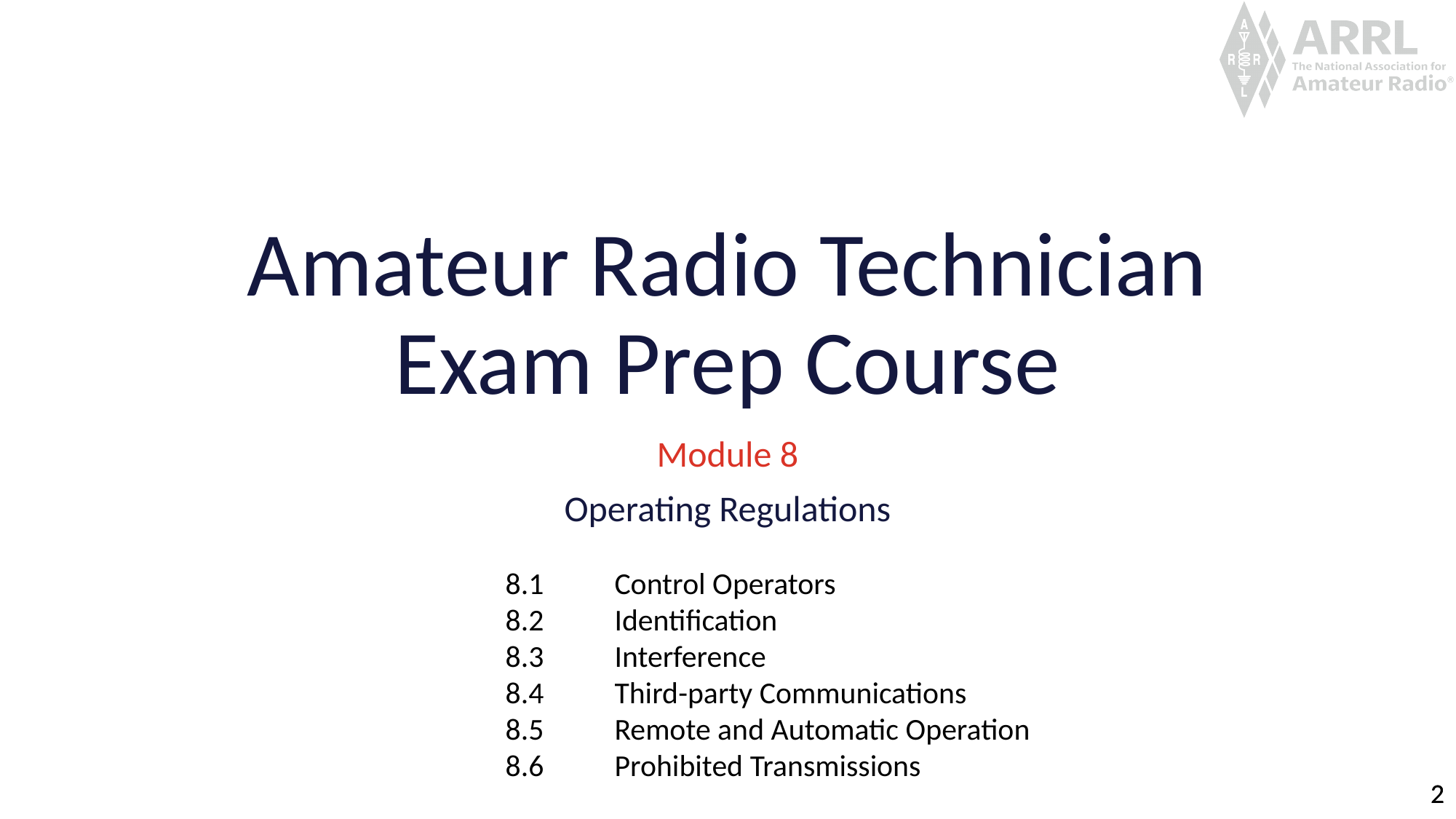

# Amateur Radio Technician Exam Prep Course
Module 8
Operating Regulations
8.1	Control Operators
8.2	Identification
8.3	Interference
8.4	Third-party Communications
8.5	Remote and Automatic Operation
8.6	Prohibited Transmissions